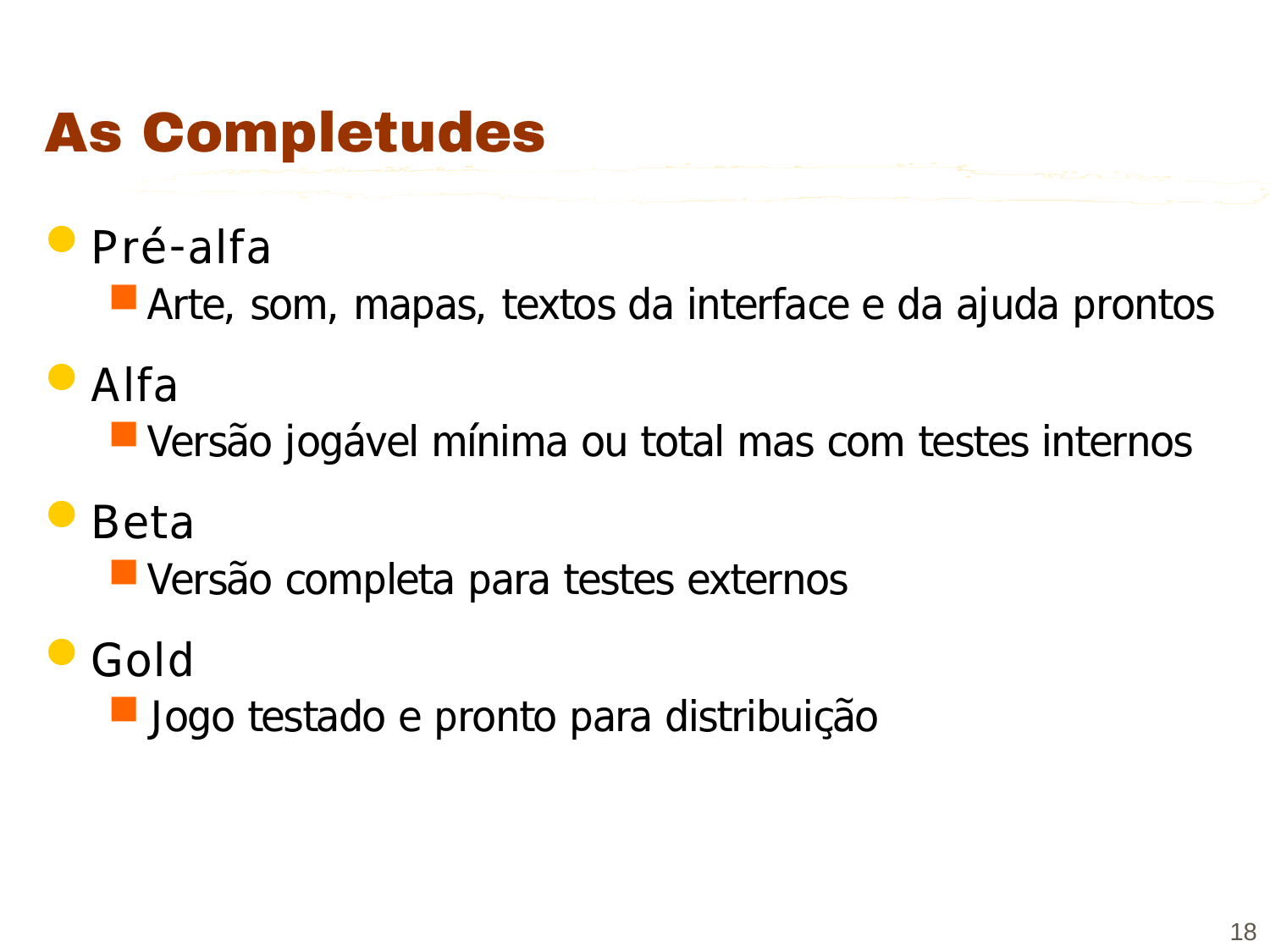

# As Completudes
Pré-alfa
Arte, som, mapas, textos da interface e da ajuda prontos
Alfa
Versão jogável mínima ou total mas com testes internos
Beta
Versão completa para testes externos
Gold
Jogo testado e pronto para distribuição

18